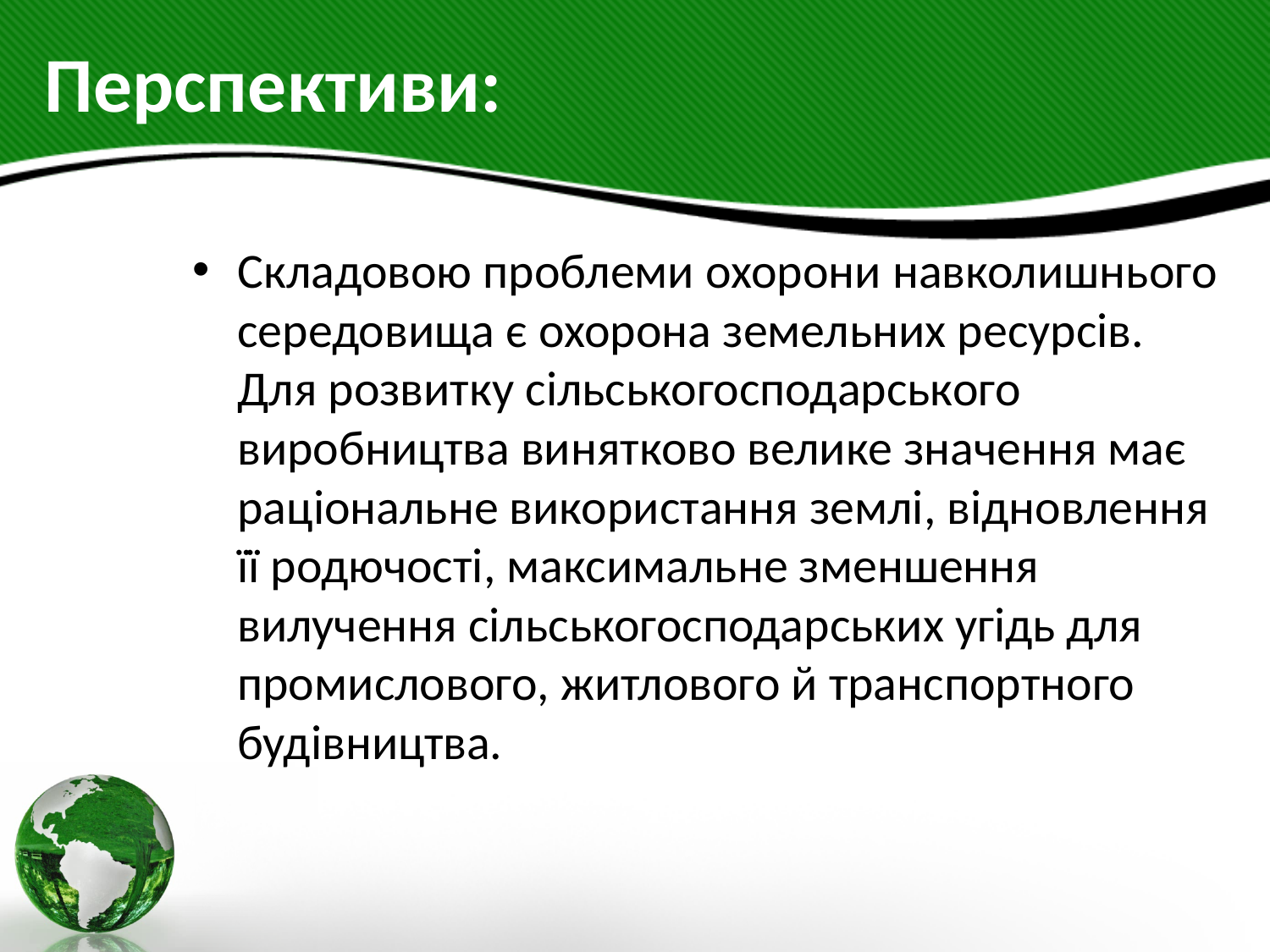

# Перспективи:
Складовою проблеми охорони навколишнього середовища є охорона земельних ресурсів. Для розвитку сільськогосподарського виробництва винятково велике значення має раціональне використання землі, відновлення її родючості, максимальне зменшення вилучення сільськогосподарських угідь для промислового, житлового й транспортного будівництва.